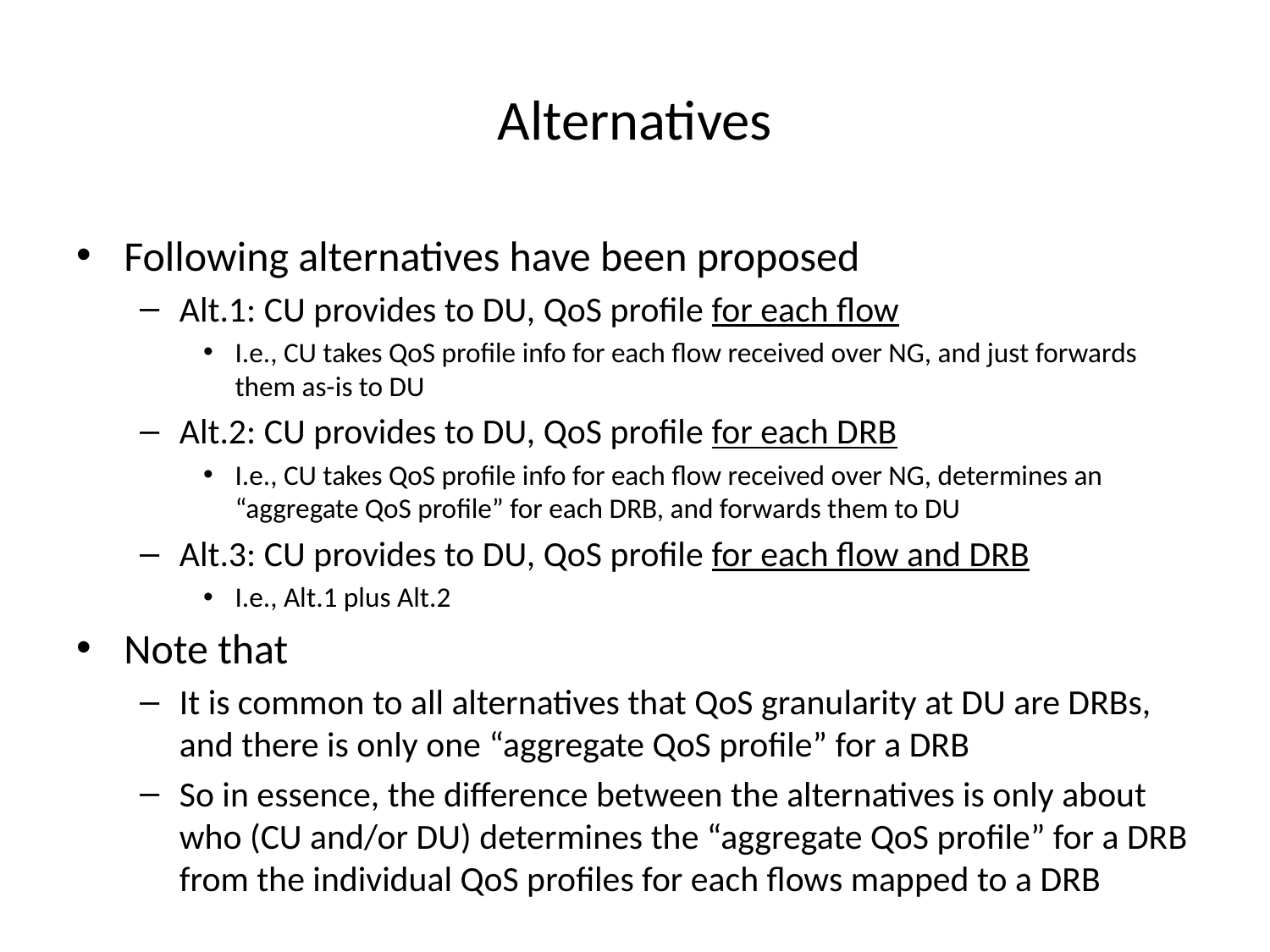

# Alternatives
Following alternatives have been proposed
Alt.1: CU provides to DU, QoS profile for each flow
I.e., CU takes QoS profile info for each flow received over NG, and just forwards them as-is to DU
Alt.2: CU provides to DU, QoS profile for each DRB
I.e., CU takes QoS profile info for each flow received over NG, determines an “aggregate QoS profile” for each DRB, and forwards them to DU
Alt.3: CU provides to DU, QoS profile for each flow and DRB
I.e., Alt.1 plus Alt.2
Note that
It is common to all alternatives that QoS granularity at DU are DRBs, and there is only one “aggregate QoS profile” for a DRB
So in essence, the difference between the alternatives is only about who (CU and/or DU) determines the “aggregate QoS profile” for a DRB from the individual QoS profiles for each flows mapped to a DRB